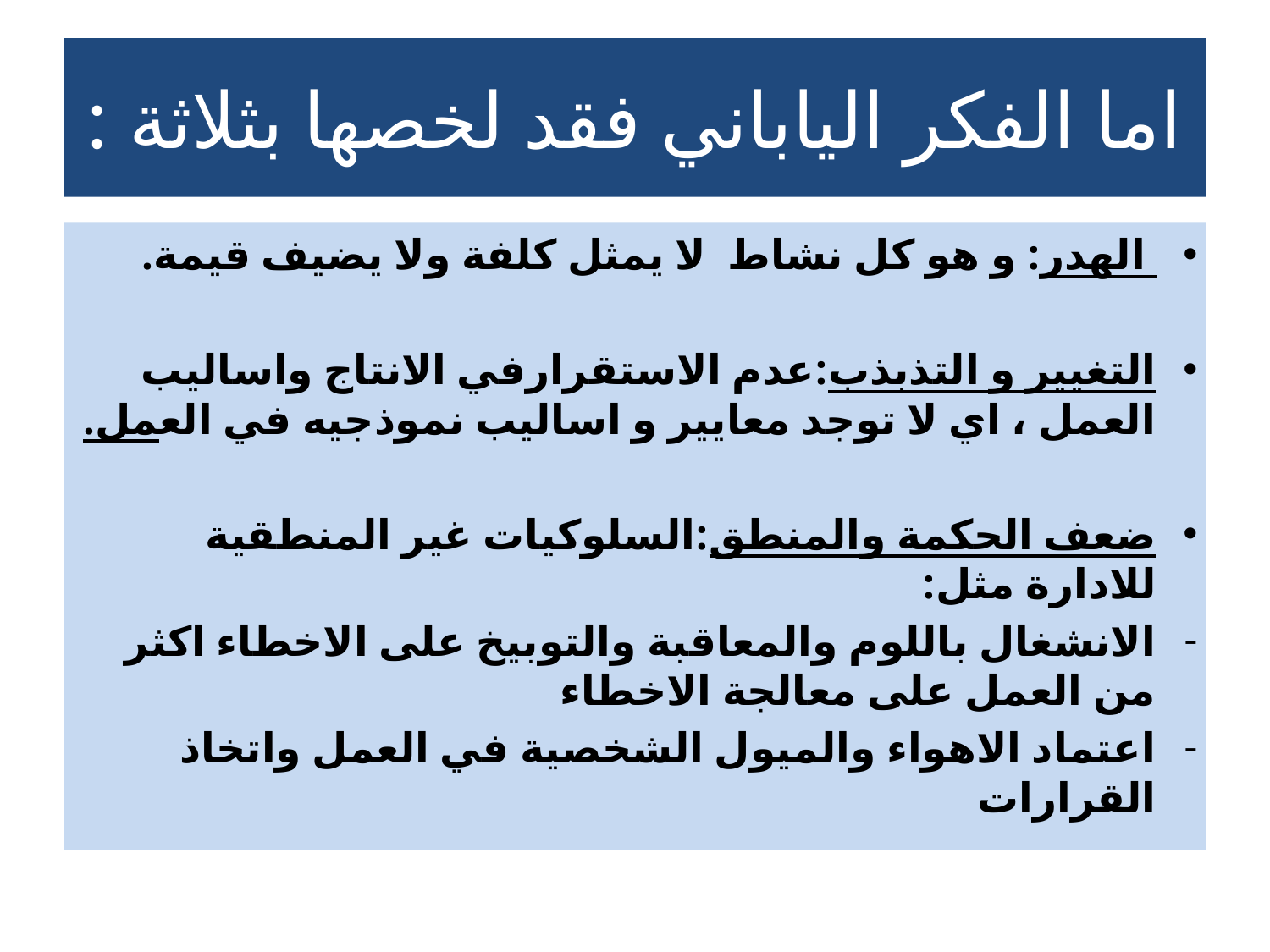

# اما الفكر الياباني فقد لخصها بثلاثة :
 الهدر: و هو كل نشاط  لا يمثل كلفة ولا يضيف قيمة.

التغيير و التذبذب:عدم الاستقرارفي الانتاج واساليب العمل ، اي لا توجد معايير و اساليب نموذجيه في العمل.

ضعف الحكمة والمنطق:السلوكيات غير المنطقية للادارة مثل:
الانشغال باللوم والمعاقبة والتوبيخ على الاخطاء اكثر من العمل على معالجة الاخطاء
اعتماد الاهواء والميول الشخصية في العمل واتخاذ القرارات